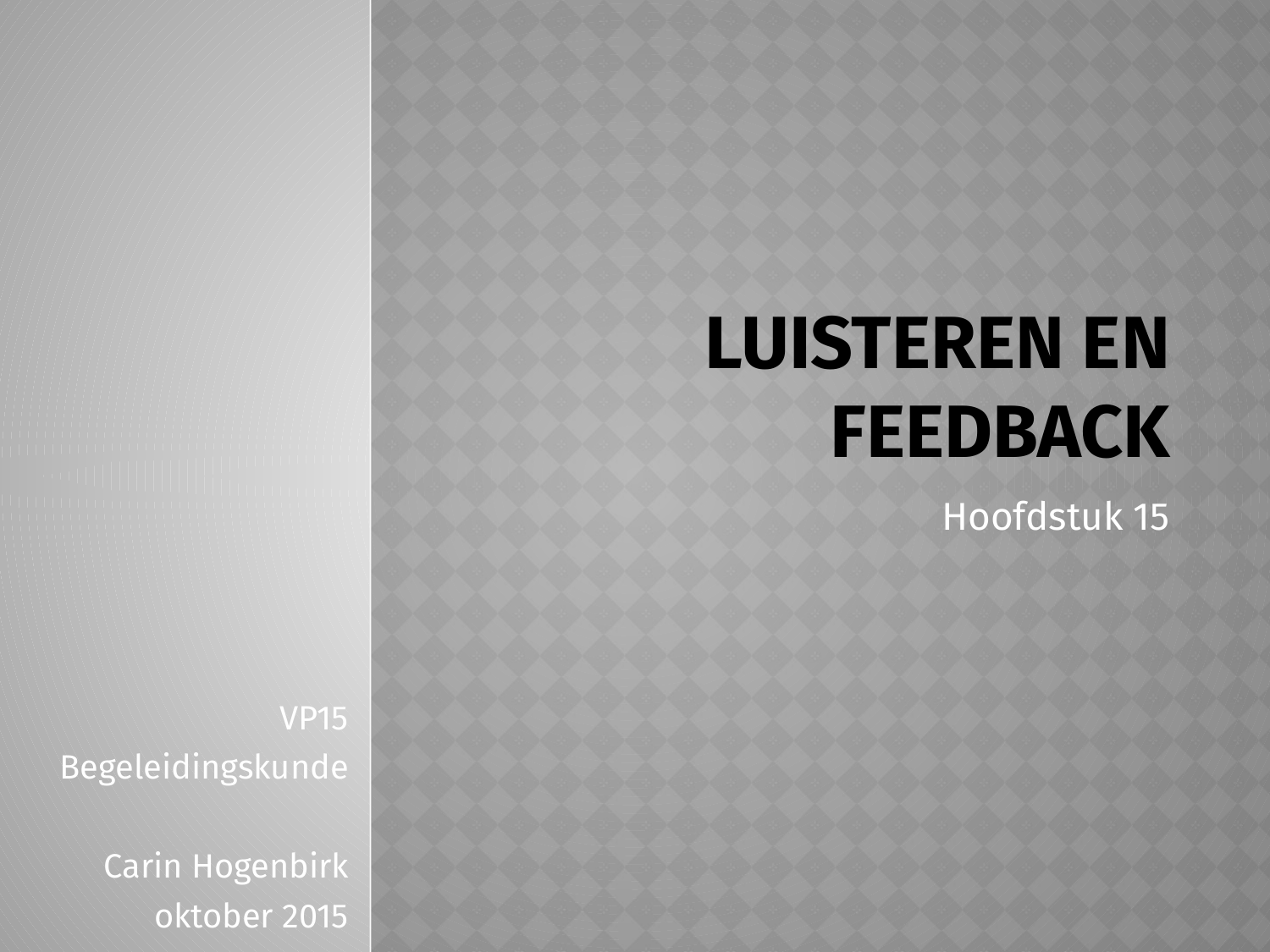

# Luisteren en feedback
Hoofdstuk 15
VP15
Begeleidingskunde

Carin Hogenbirk
oktober 2015